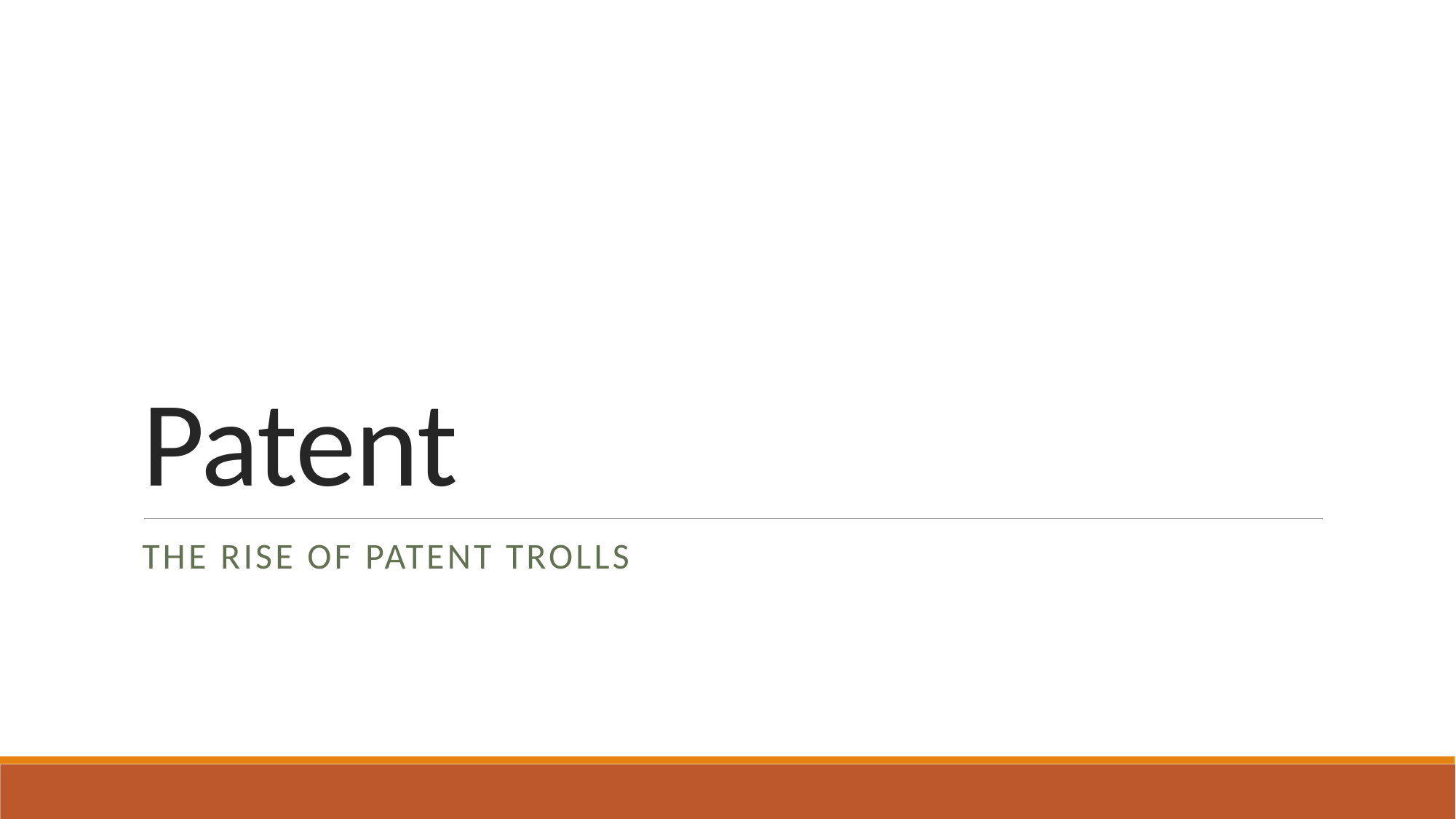

# Patent
The Rise of patent trolls